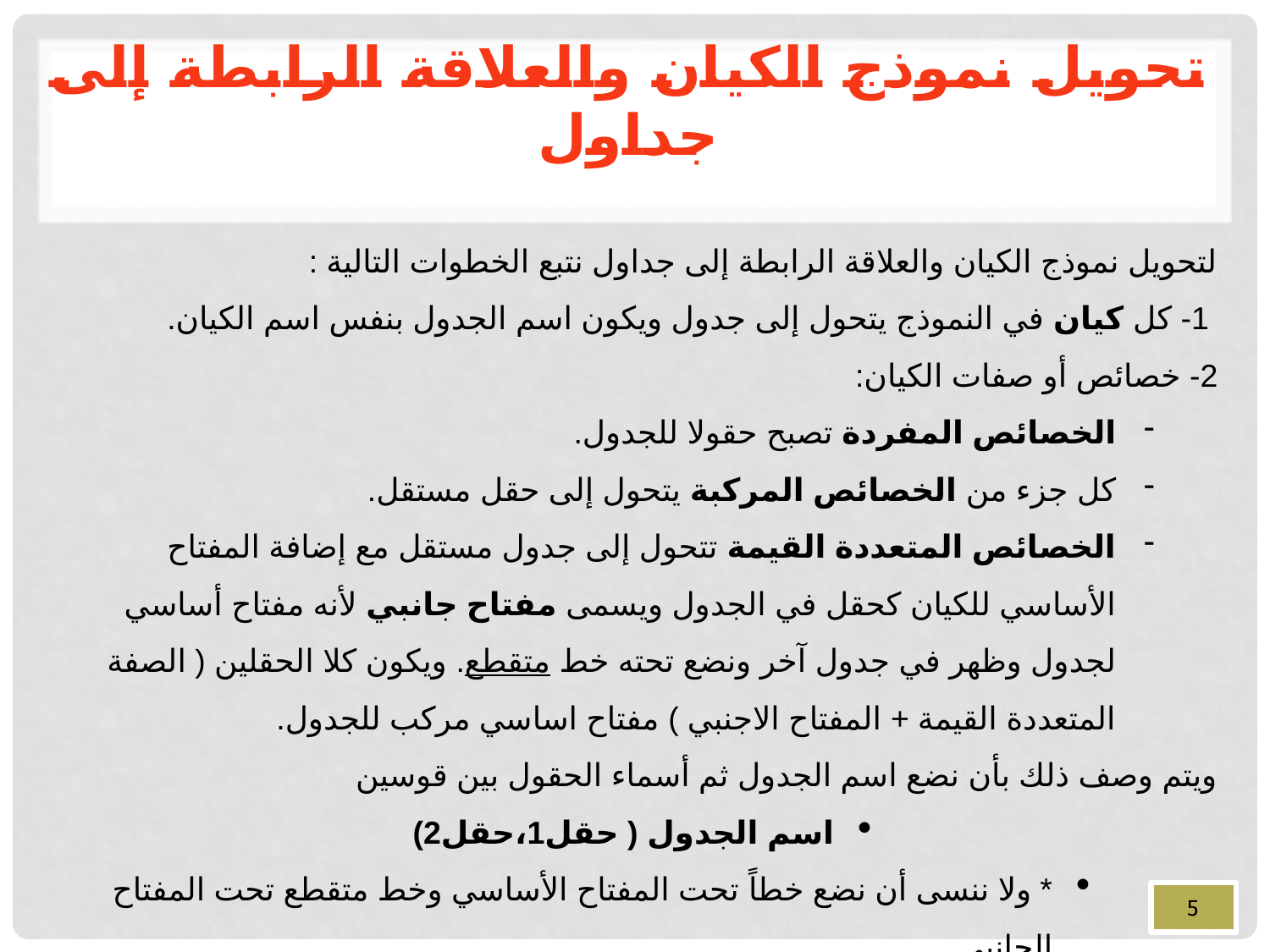

# تحويل نموذج الكيان والعلاقة الرابطة إلى جداول
لتحويل نموذج الكيان والعلاقة الرابطة إلى جداول نتبع الخطوات التالية :
 1- كل كيان في النموذج يتحول إلى جدول ويكون اسم الجدول بنفس اسم الكيان.
2- خصائص أو صفات الكيان:
الخصائص المفردة تصبح حقولا للجدول.
كل جزء من الخصائص المركبة يتحول إلى حقل مستقل.
الخصائص المتعددة القيمة تتحول إلى جدول مستقل مع إضافة المفتاح الأساسي للكيان كحقل في الجدول ويسمى مفتاح جانبي لأنه مفتاح أساسي لجدول وظهر في جدول آخر ونضع تحته خط متقطع. ويكون كلا الحقلين ( الصفة المتعددة القيمة + المفتاح الاجنبي ) مفتاح اساسي مركب للجدول.
ويتم وصف ذلك بأن نضع اسم الجدول ثم أسماء الحقول بين قوسين
اسم الجدول ( حقل1،حقل2)
* ولا ننسى أن نضع خطاً تحت المفتاح الأساسي وخط متقطع تحت المفتاح الجانبي.
5